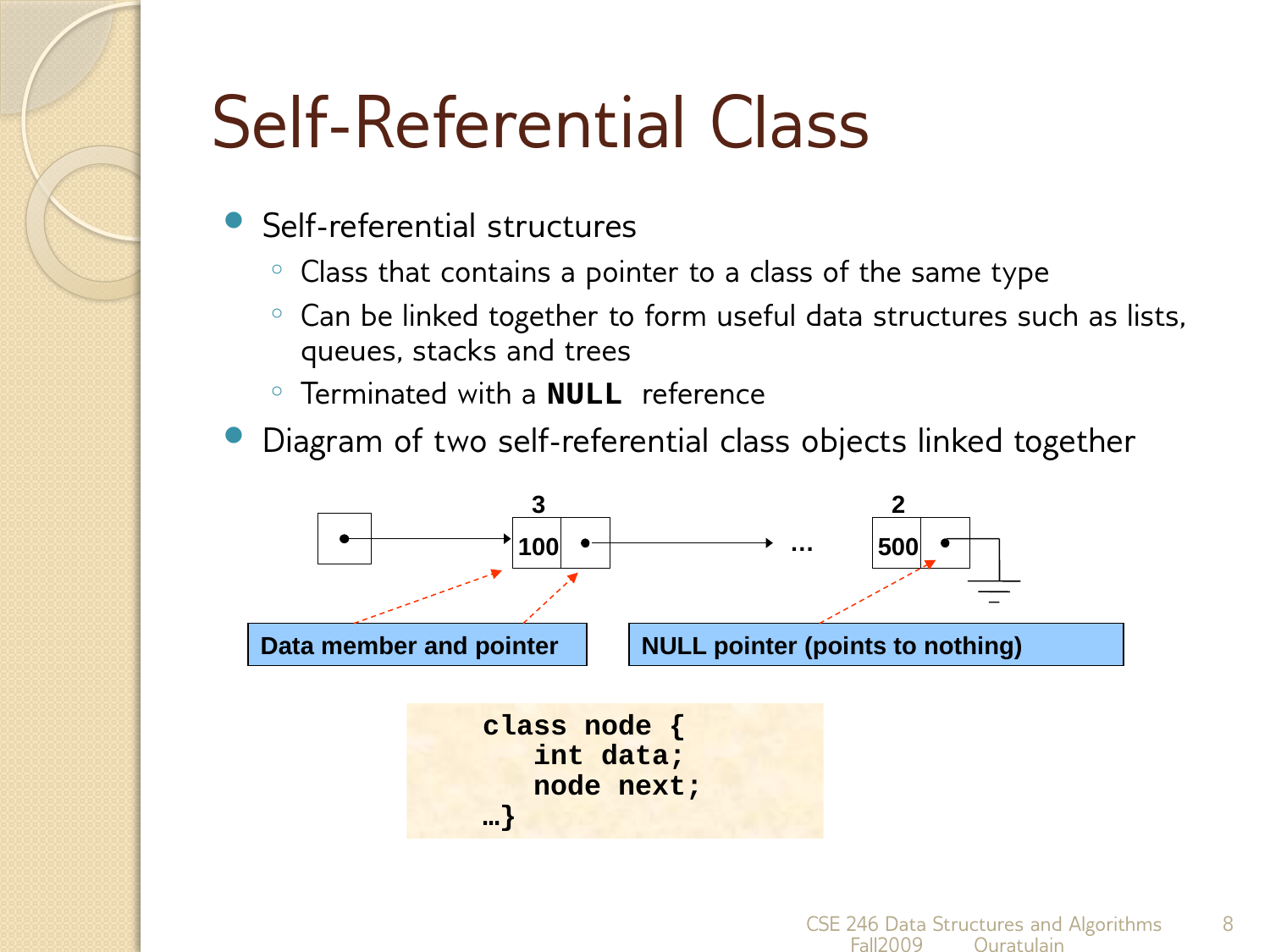

# Self-Referential Class
Self-referential structures
Class that contains a pointer to a class of the same type
Can be linked together to form useful data structures such as lists, queues, stacks and trees
Terminated with a NULL  reference
Diagram of two self-referential class objects linked together

3

2

100
…

500

Data member and pointer
NULL pointer (points to nothing)
class node {
   int data;
   node next;
…}
CSE 246 Data Structures and Algorithms          Fall2009        Quratulain
8